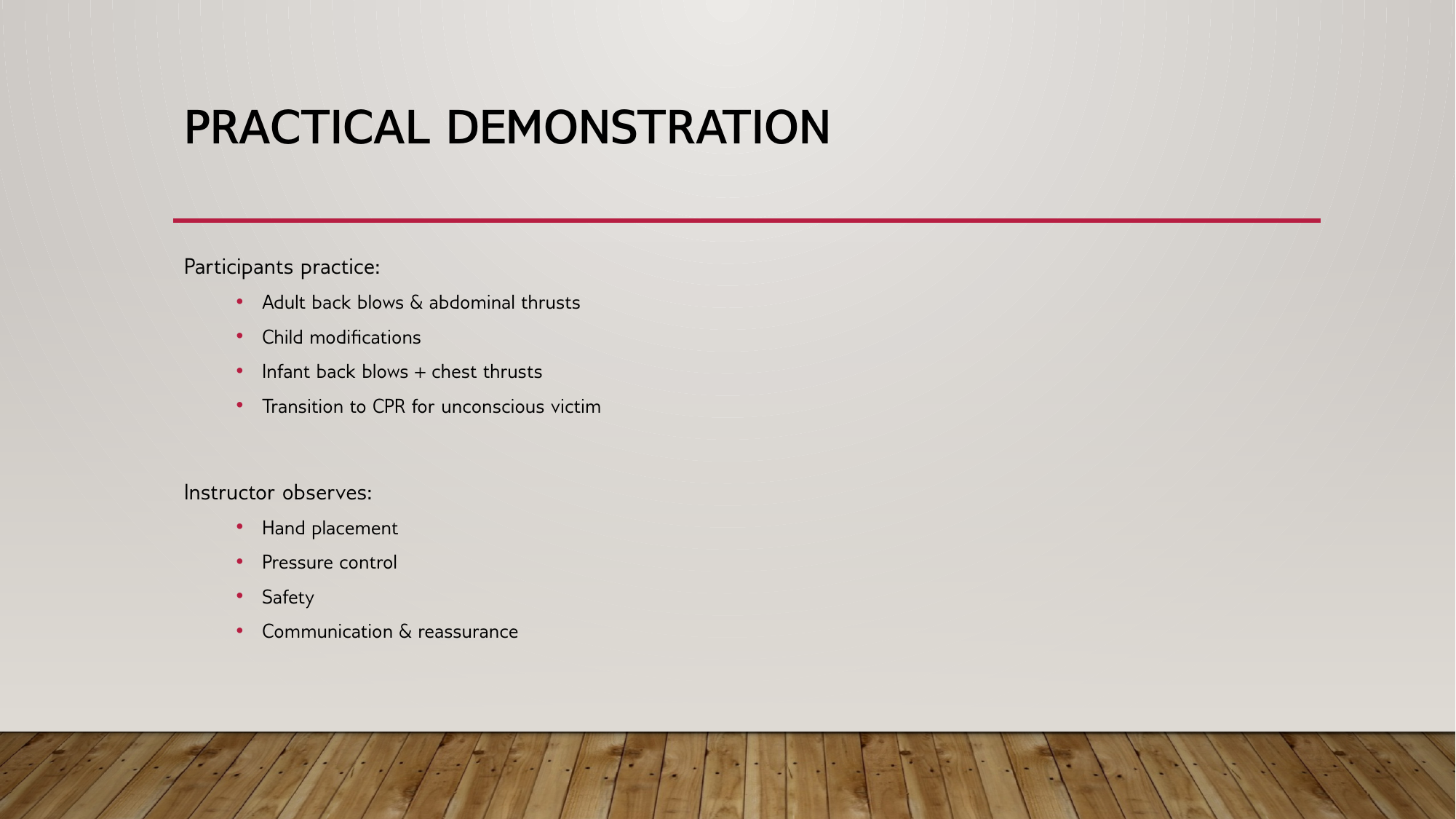

# Practical Demonstration
Participants practice:
Adult back blows & abdominal thrusts
Child modifications
Infant back blows + chest thrusts
Transition to CPR for unconscious victim

Instructor observes:
Hand placement
Pressure control
Safety
Communication & reassurance